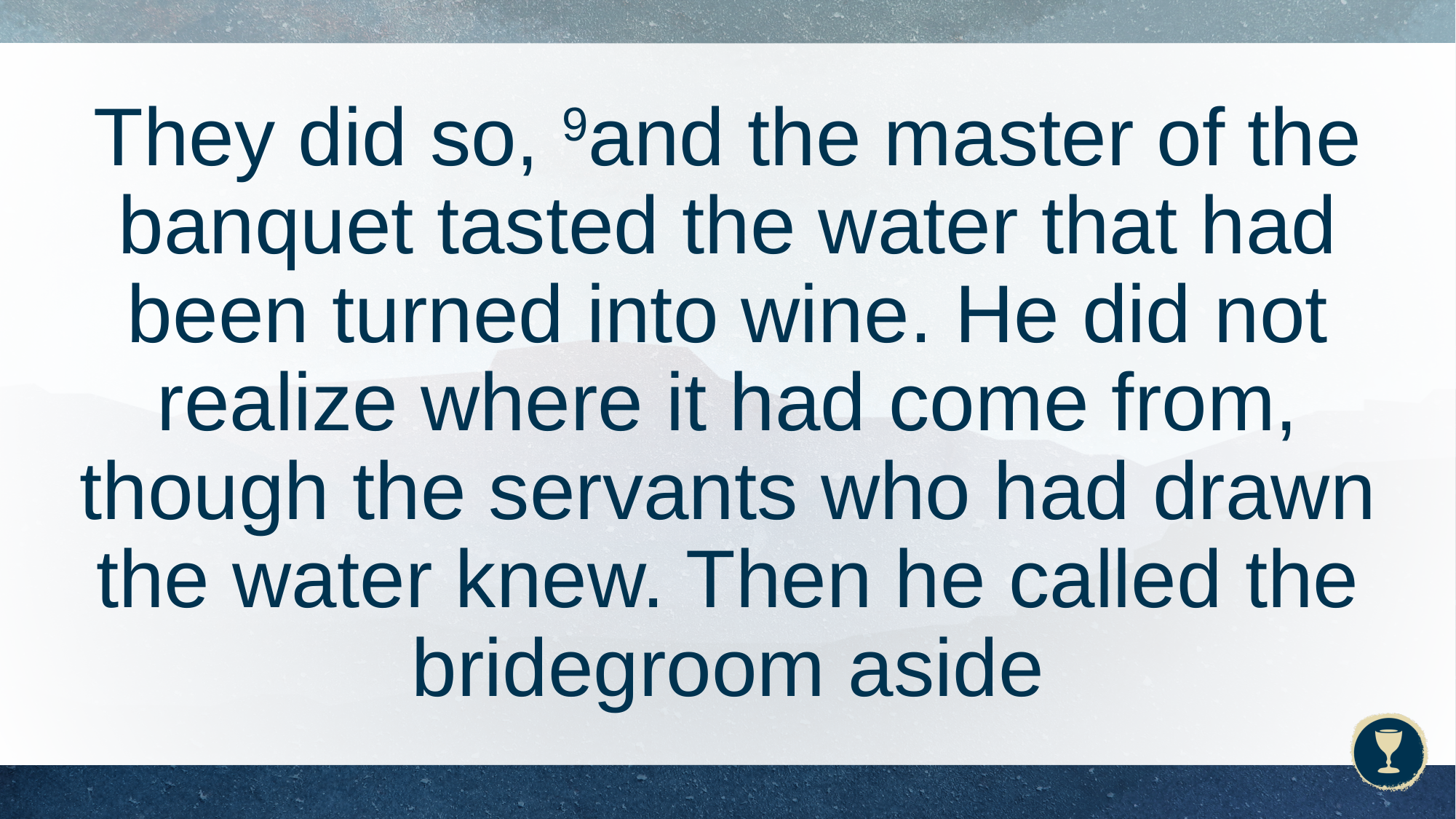

# They did so, 9and the master of the banquet tasted the water that had been turned into wine. He did not realize where it had come from, though the servants who had drawn the water knew. Then he called the bridegroom aside